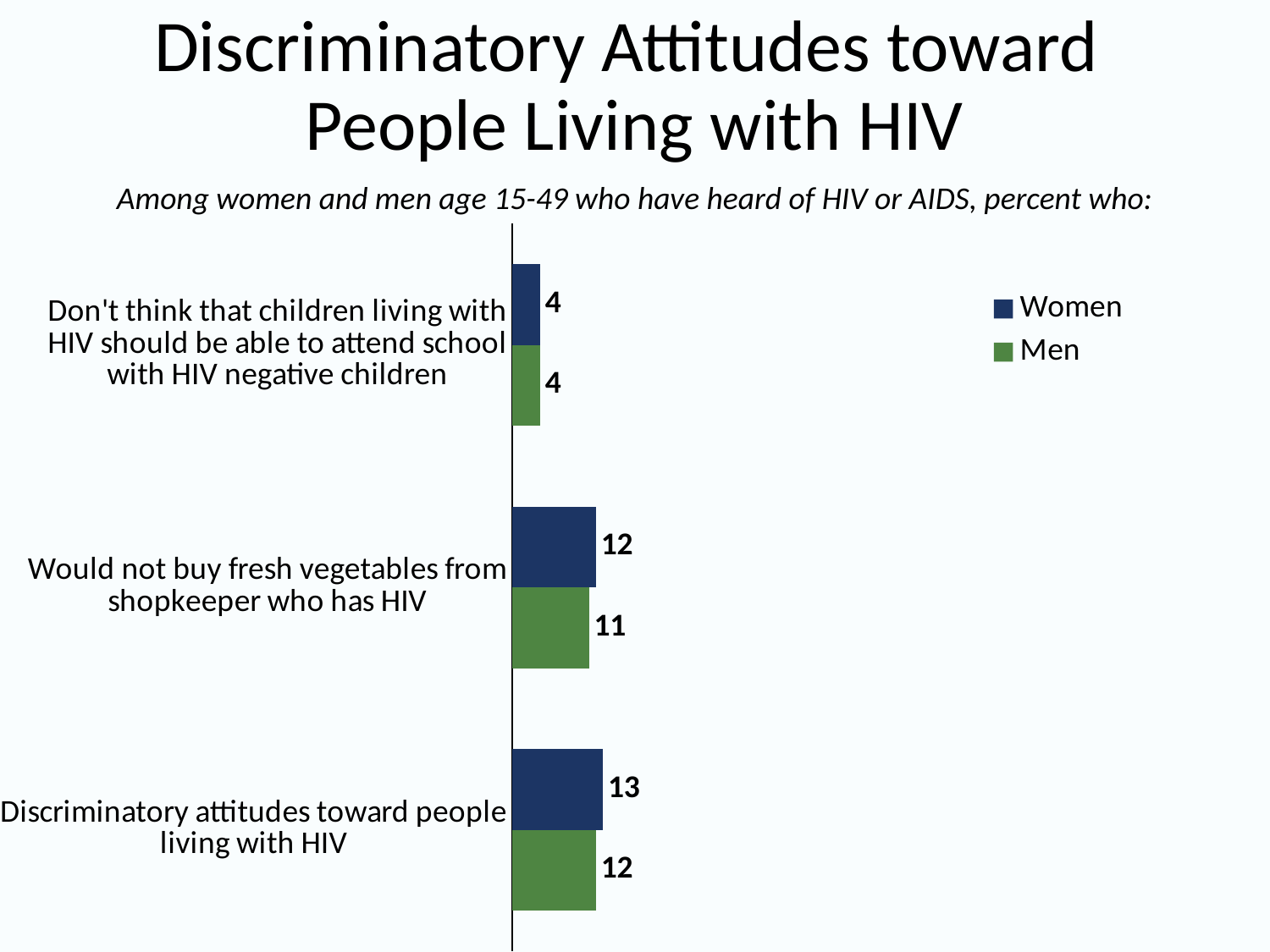

# Discriminatory Attitudes toward People Living with HIV
Among women and men age 15-49 who have heard of HIV or AIDS, percent who:

### Chart

| Category | Men | Women |
|---|---|---|
| Discriminatory attitudes toward people living with HIV | 12.0 | 13.0 |
| Would not buy fresh vegetables from shopkeeper who has HIV | 11.0 | 12.0 |
| Don't think that children living with HIV should be able to attend school with HIV negative children | 4.0 | 4.0 |